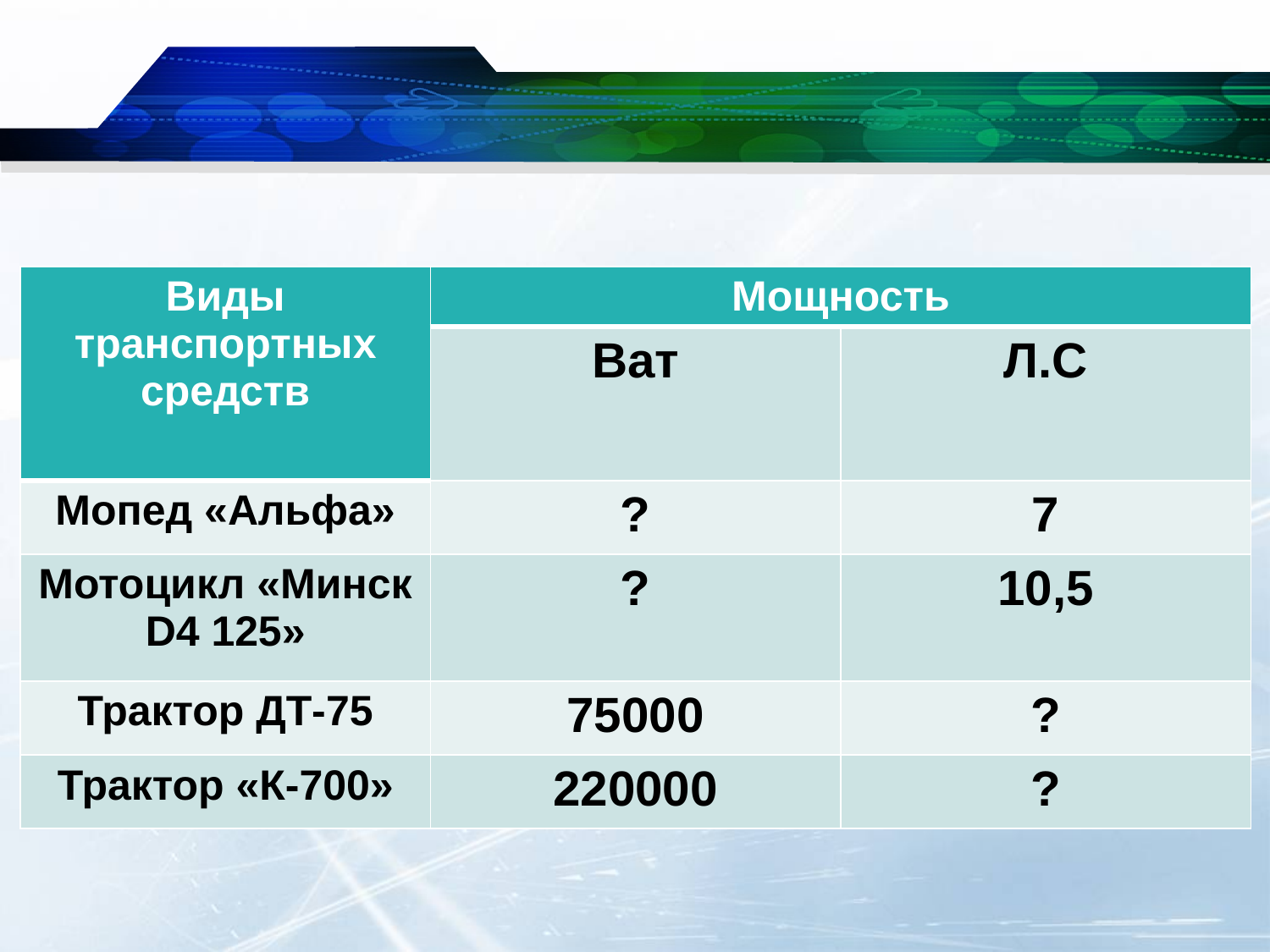

#
| Виды транспортных средств | Мощность |  |
| --- | --- | --- |
|  | Ват | Л.С |
| Мопед «Альфа» | ? | 7 |
| Мотоцикл «Минск D4 125» | ? | 10,5 |
| Трактор ДТ-75 | 75000 | ? |
| Трактор «К-700» | 220000 | ? |